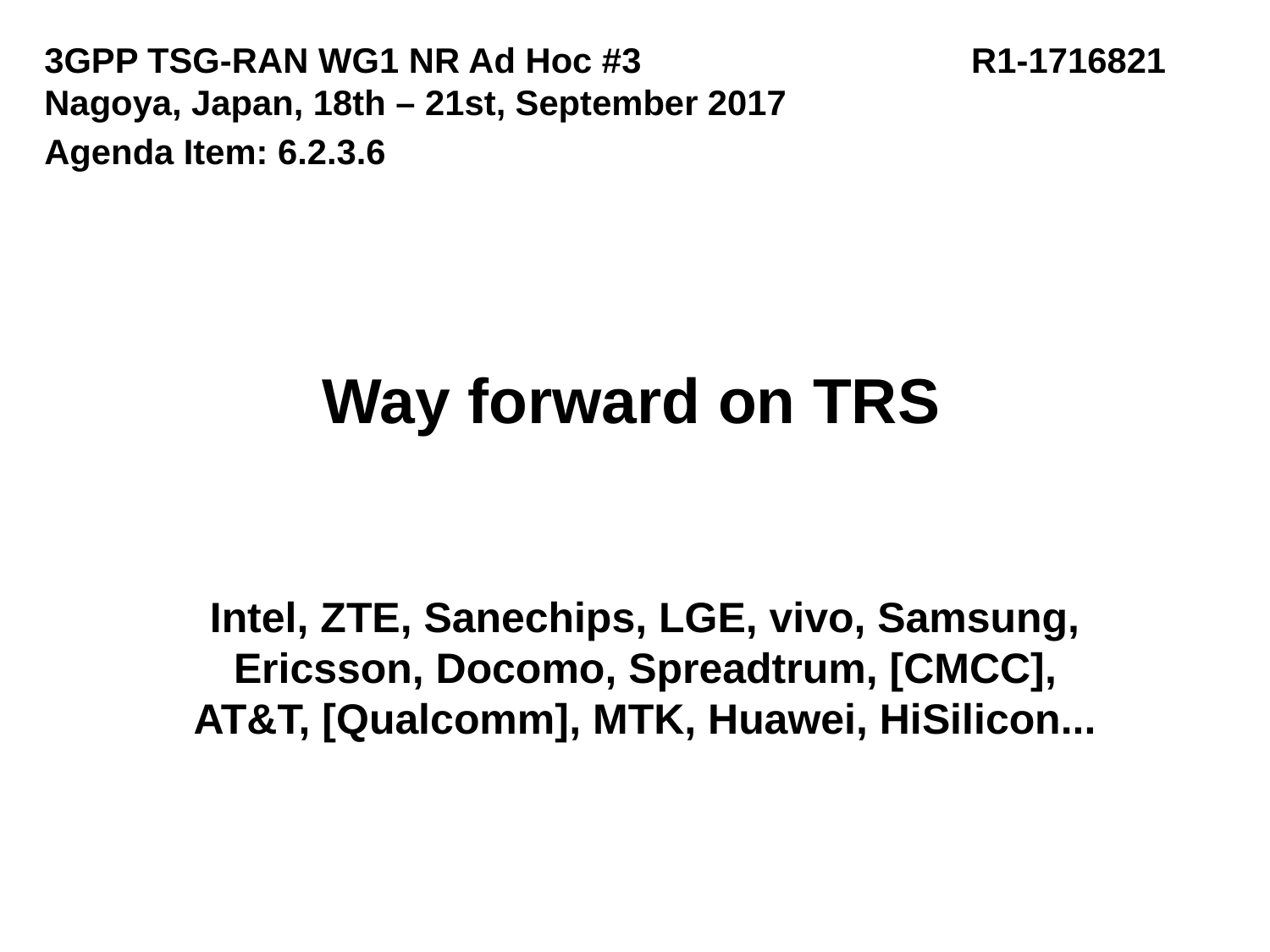

3GPP TSG-RAN WG1 NR Ad Hoc #3	                              R1-1716821 Nagoya, Japan, 18th – 21st, September 2017
Agenda Item: 6.2.3.6

# Way forward on TRS
Intel, ZTE, Sanechips, LGE, vivo, Samsung, Ericsson, Docomo, Spreadtrum, [CMCC], AT&T, [Qualcomm], MTK, Huawei, HiSilicon...